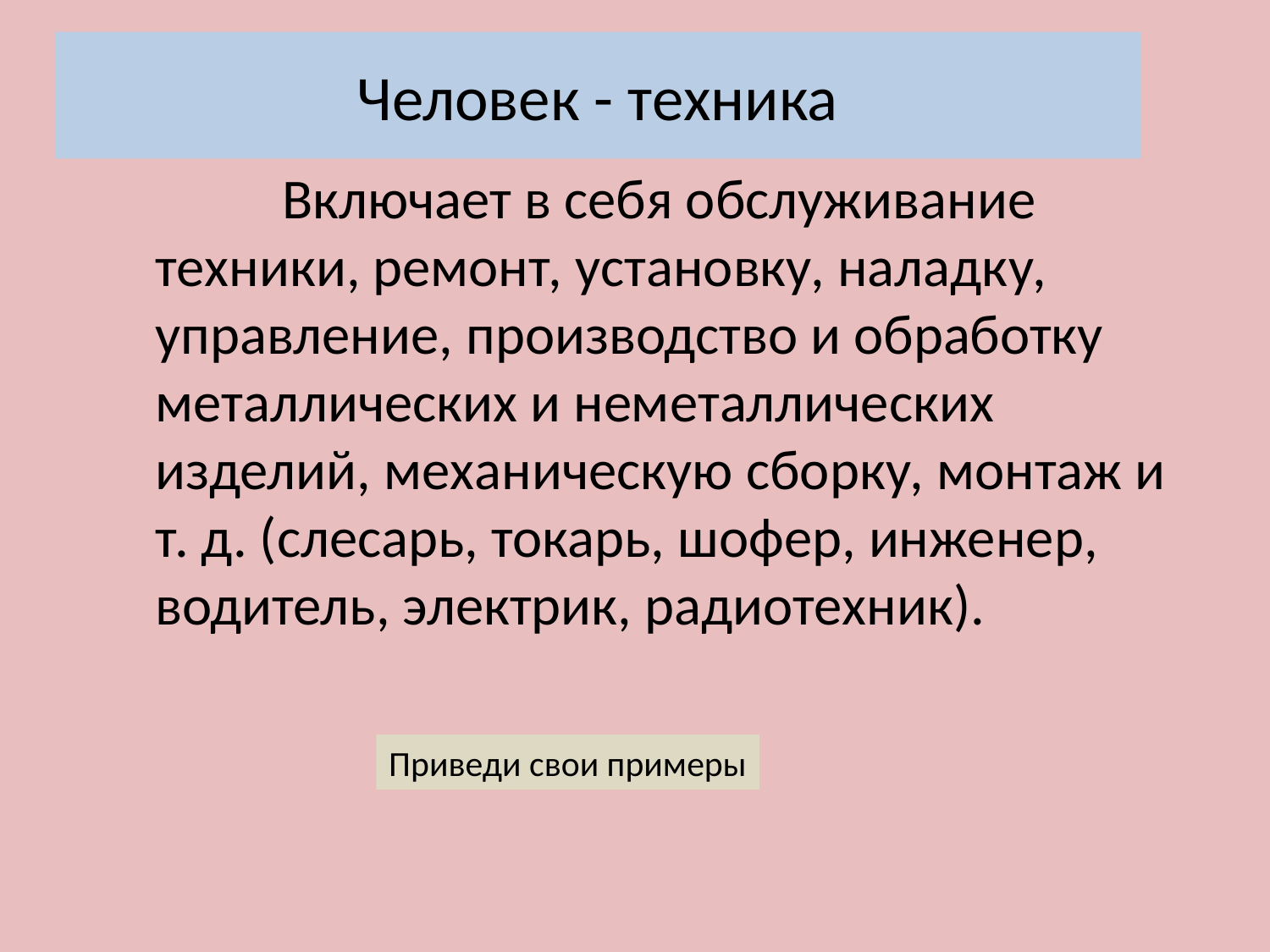

# Человек - техника
		Включает в себя обслуживание техники, ремонт, установку, наладку, управление, производство и обработку металлических и неметаллических изделий, механическую сборку, монтаж и т. д. (слесарь, токарь, шофер, инженер, водитель, электрик, радиотехник).
Приведи свои примеры